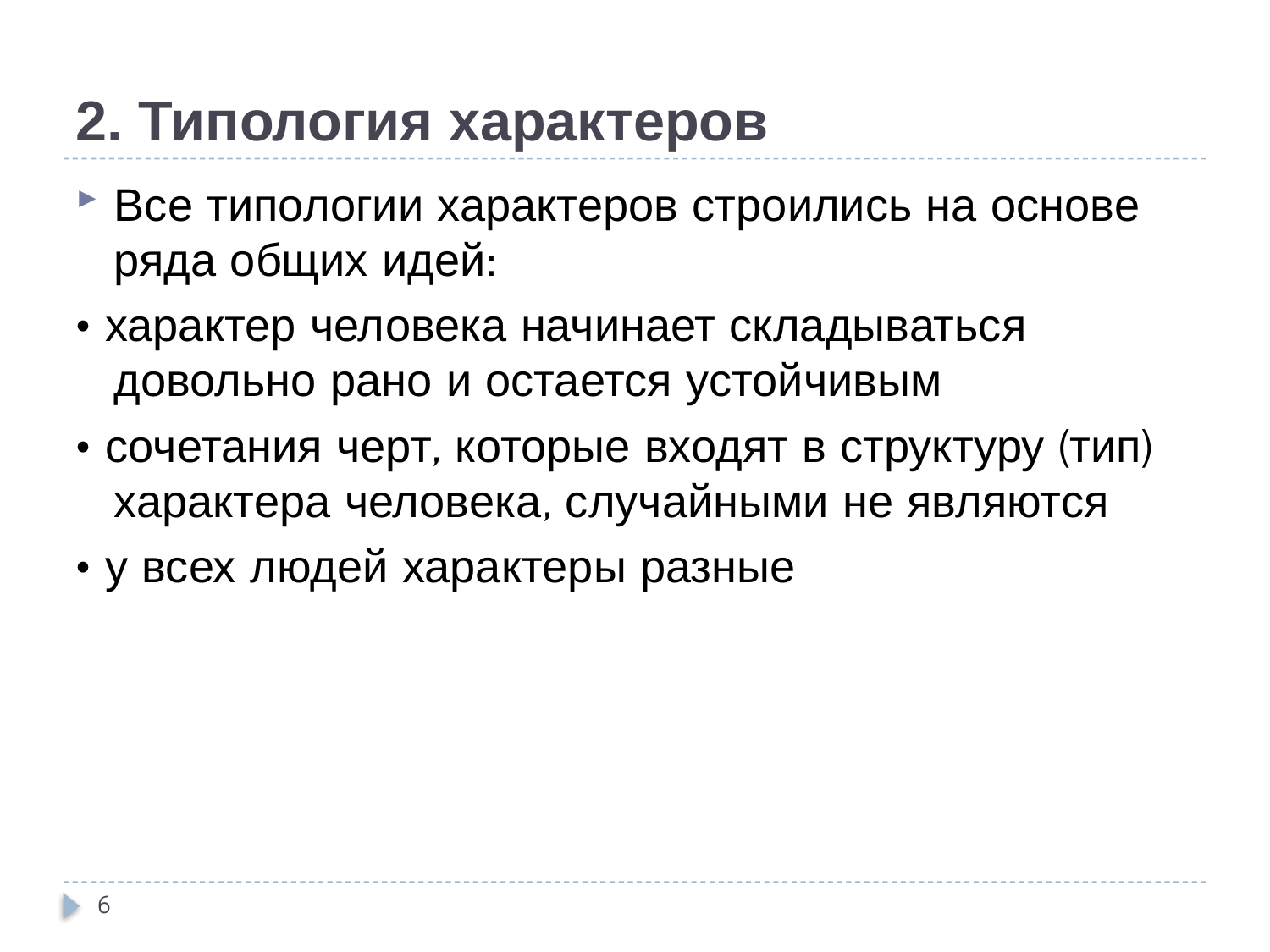

# 2. Типология характеров
Все типологии характеров строились на основе ряда общих идей:
• характер человека начинает складываться довольно рано и остается устойчивым
• сочетания черт, которые входят в структуру (тип) характера человека, случайными не являются
• у всех людей характеры разные
6